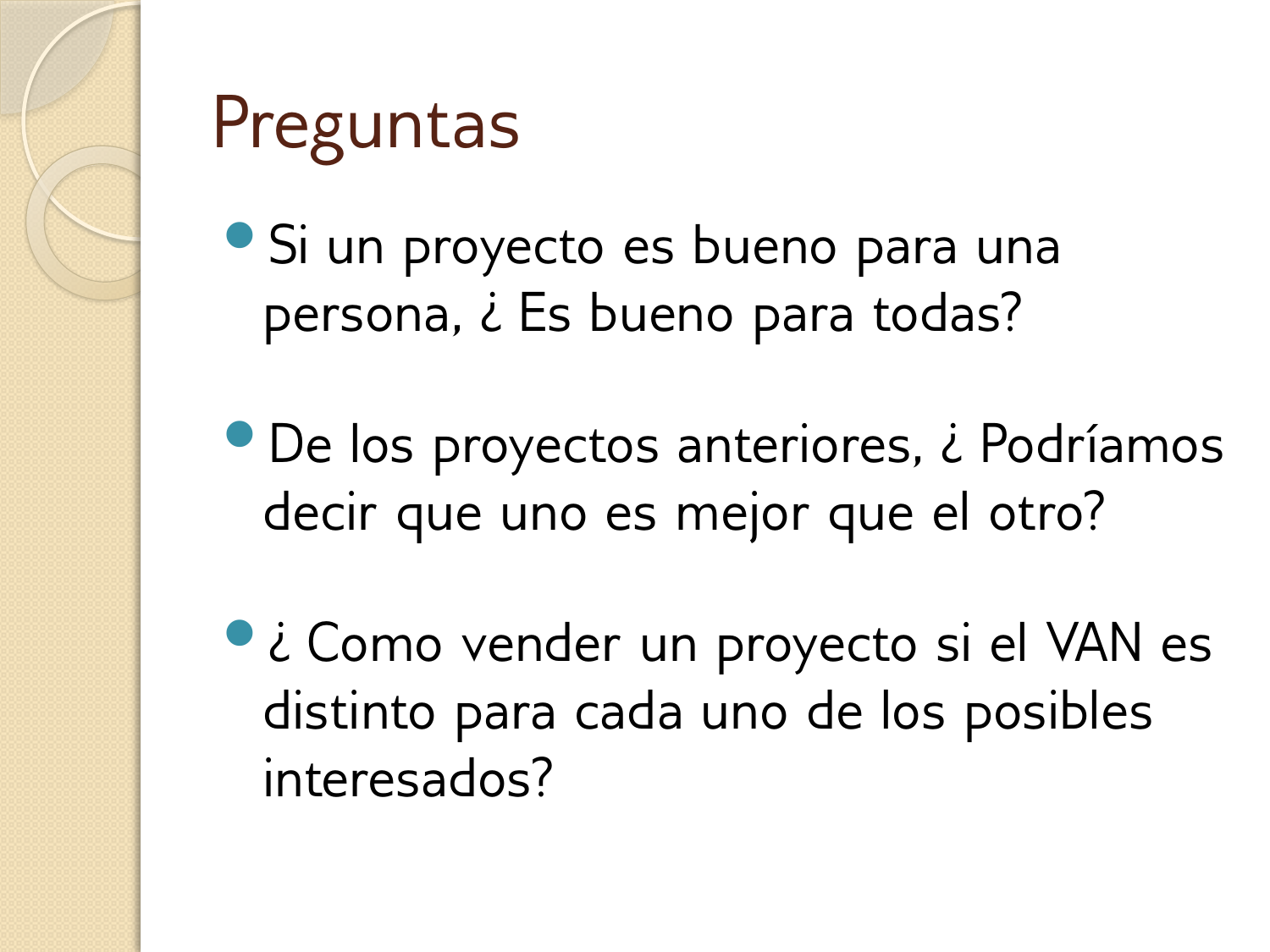

# Preguntas
Si un proyecto es bueno para una persona, ¿ Es bueno para todas?

De los proyectos anteriores, ¿ Podríamos decir que uno es mejor que el otro?

¿ Como vender un proyecto si el VAN es distinto para cada uno de los posibles interesados?